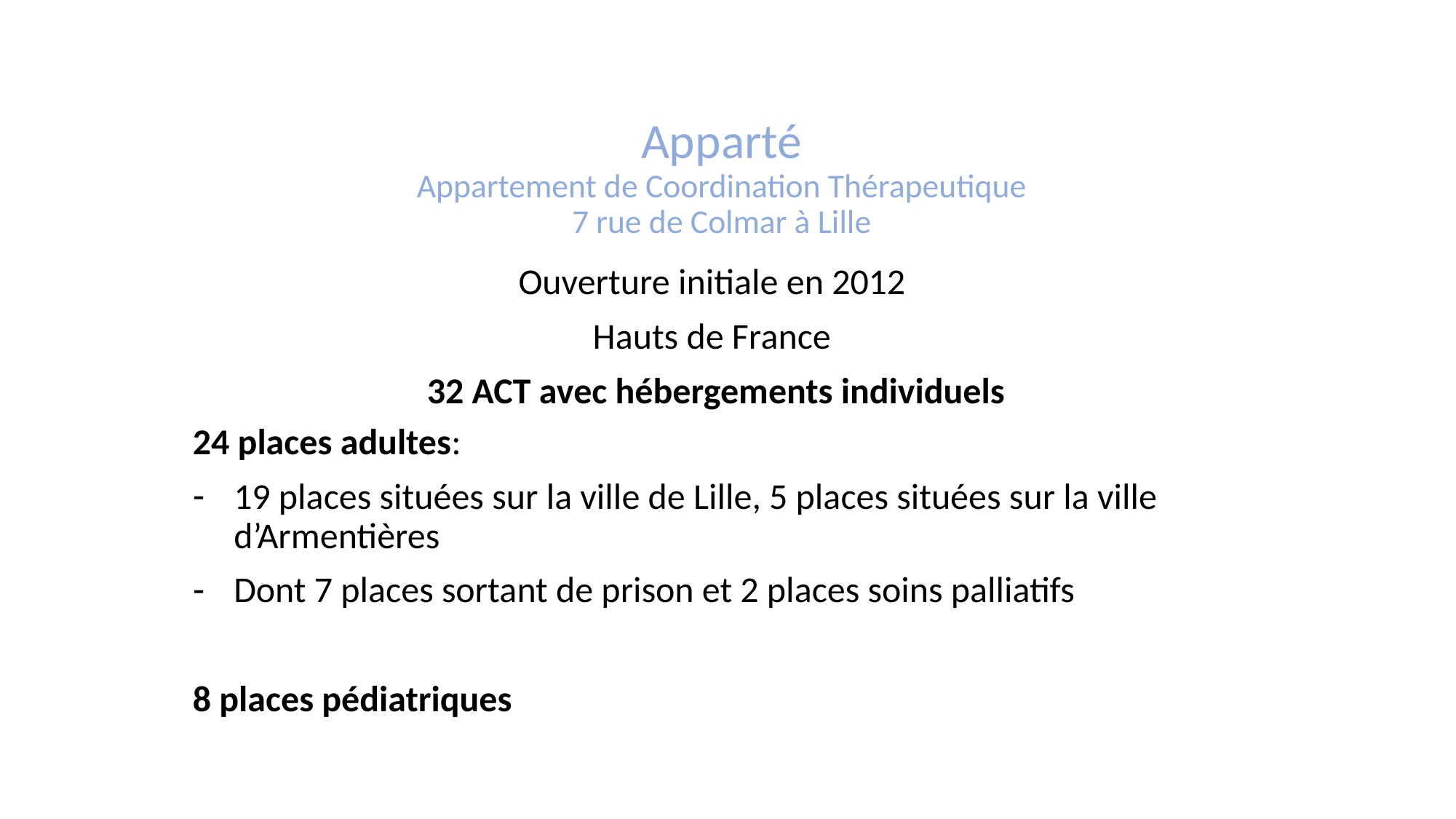

# Apparté Appartement de Coordination Thérapeutique 7 rue de Colmar à Lille
Ouverture initiale en 2012
Hauts de France
 32 ACT avec hébergements individuels
24 places adultes:
19 places situées sur la ville de Lille, 5 places situées sur la ville d’Armentières
Dont 7 places sortant de prison et 2 places soins palliatifs

8 places pédiatriques